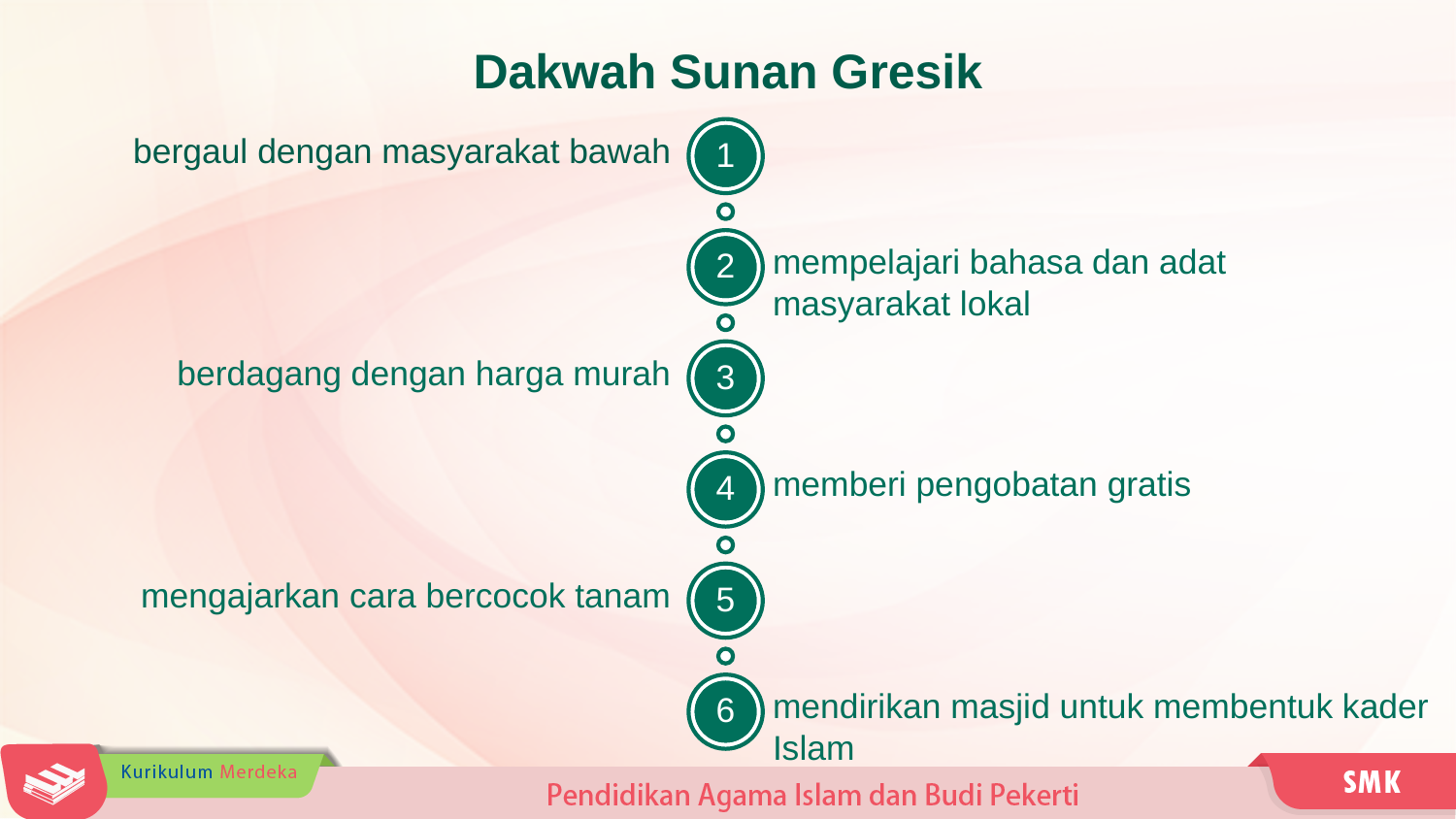

Dakwah Sunan Gresik

bergaul dengan masyarakat bawah
1

mempelajari bahasa dan adat masyarakat lokal
2

berdagang dengan harga murah
3

memberi pengobatan gratis
4

mengajarkan cara bercocok tanam
5

mendirikan masjid untuk membentuk kader Islam
6